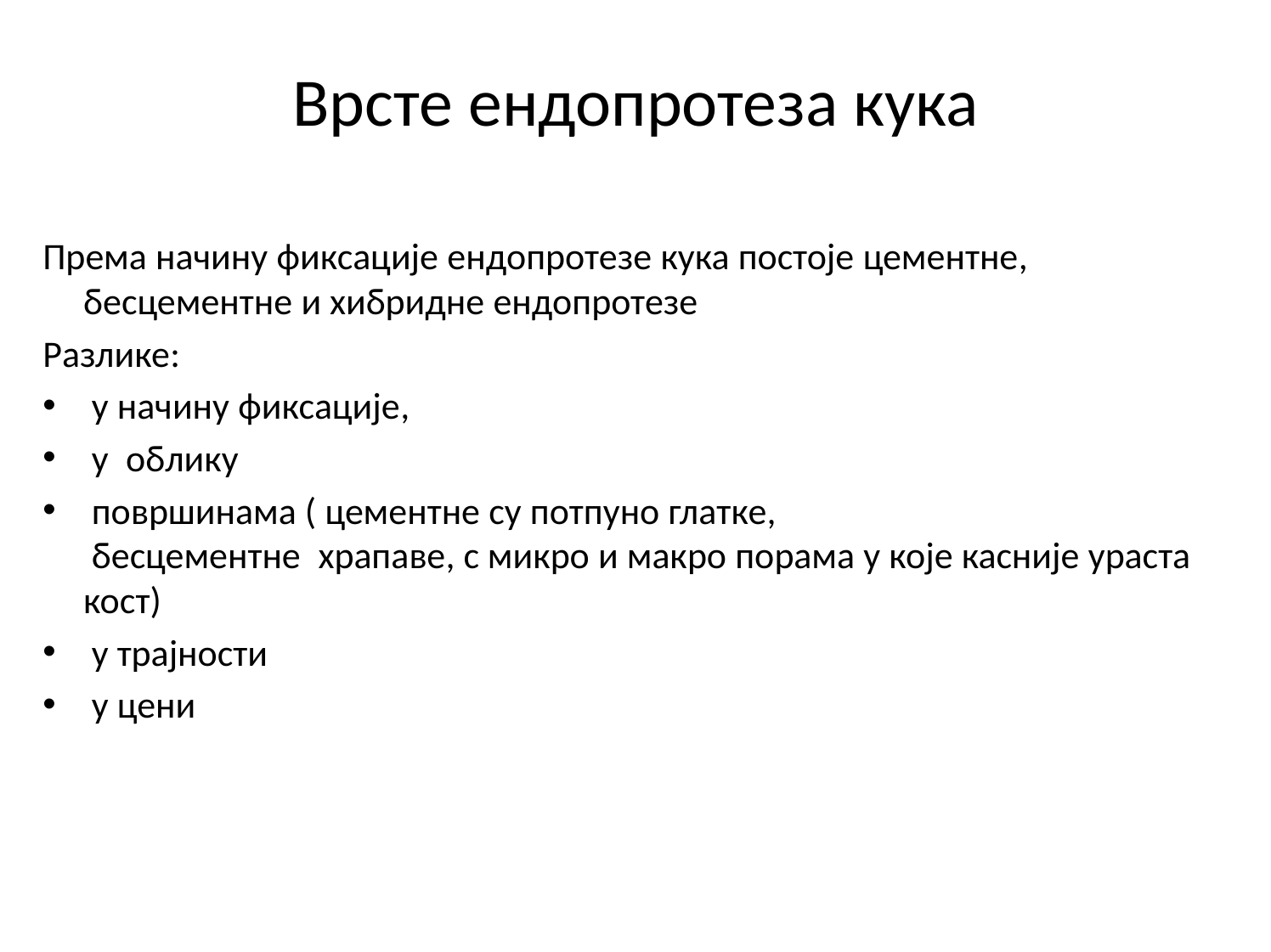

# Врсте ендопротеза кука
Према начину фиксације ендопротезе кука постоје цементне, бесцементне и хибридне ендопротезе
Разлике:
 у начину фиксације,
 у  облику
 површинама ( цементне су потпуно глатке,   бесцементне  храпаве, с микро и макро порама у које касније ураста кост)
 у трајности
 у цени